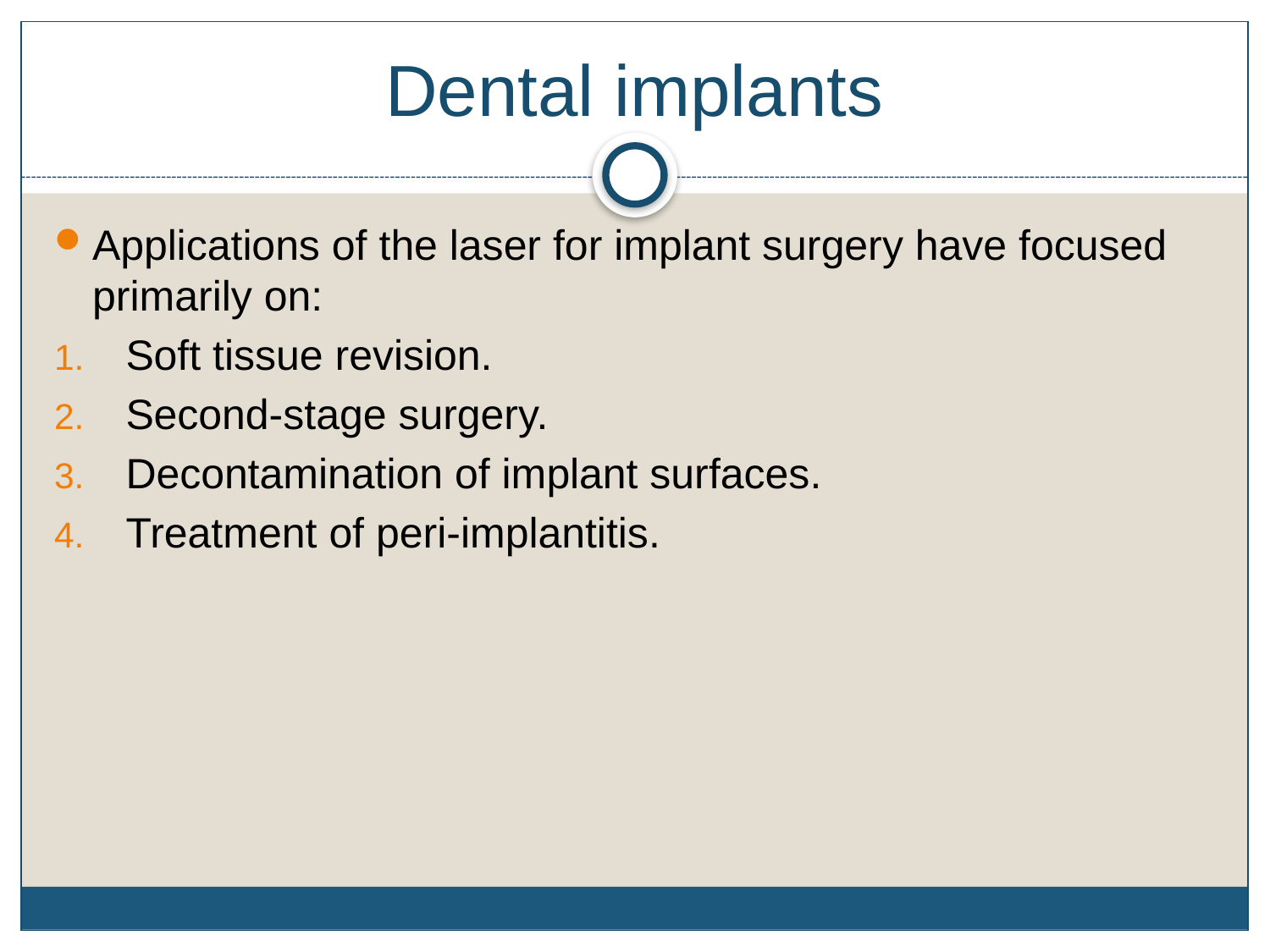

# Dental implants
Applications of the laser for implant surgery have focused primarily on:
Soft tissue revision.
Second-stage surgery.
Decontamination of implant surfaces.
Treatment of peri-implantitis.